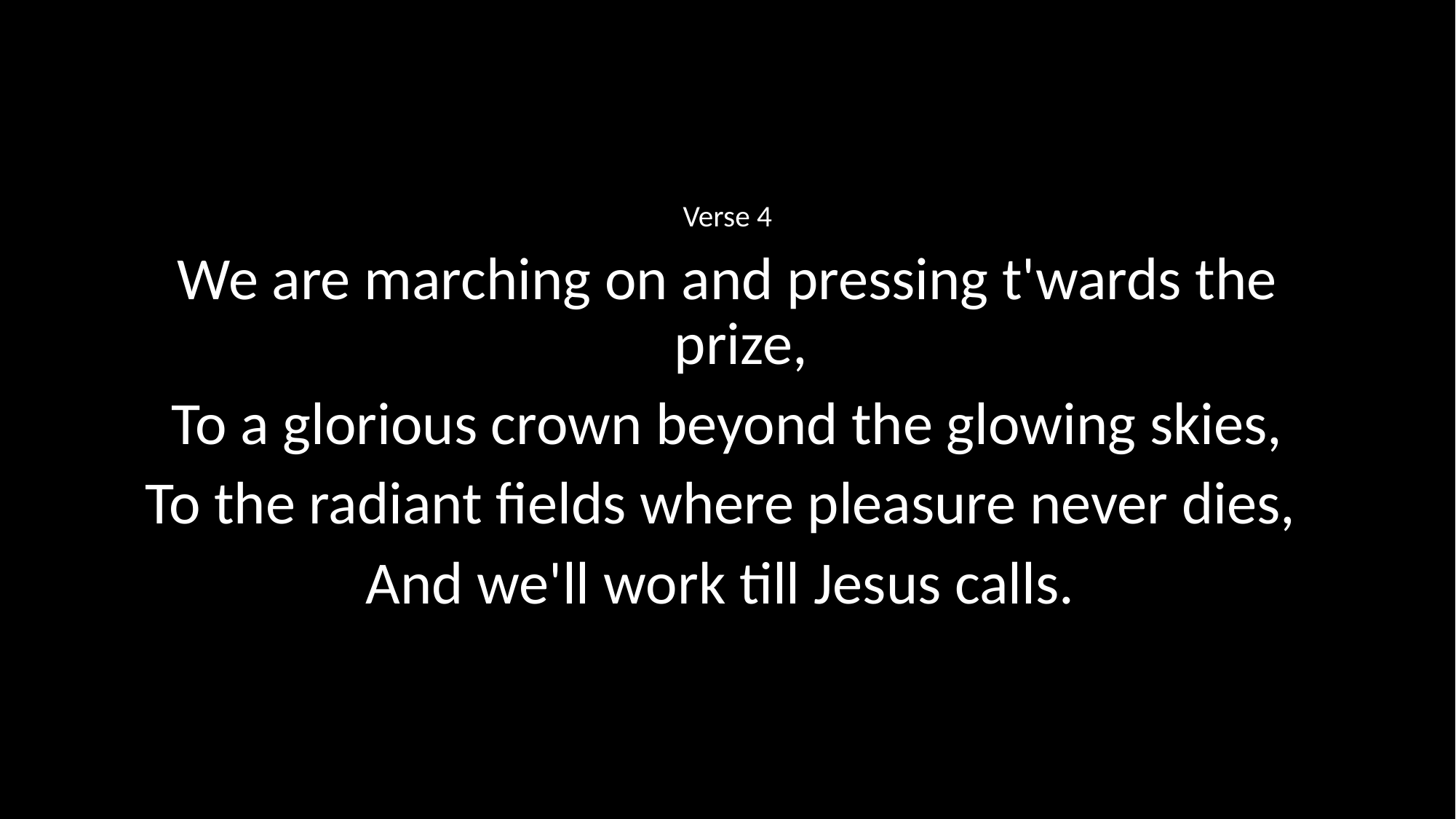

Verse 4
We are marching on and pressing t'wards the prize,
To a glorious crown beyond the glowing skies,
To the radiant fields where pleasure never dies,
And we'll work till Jesus calls.